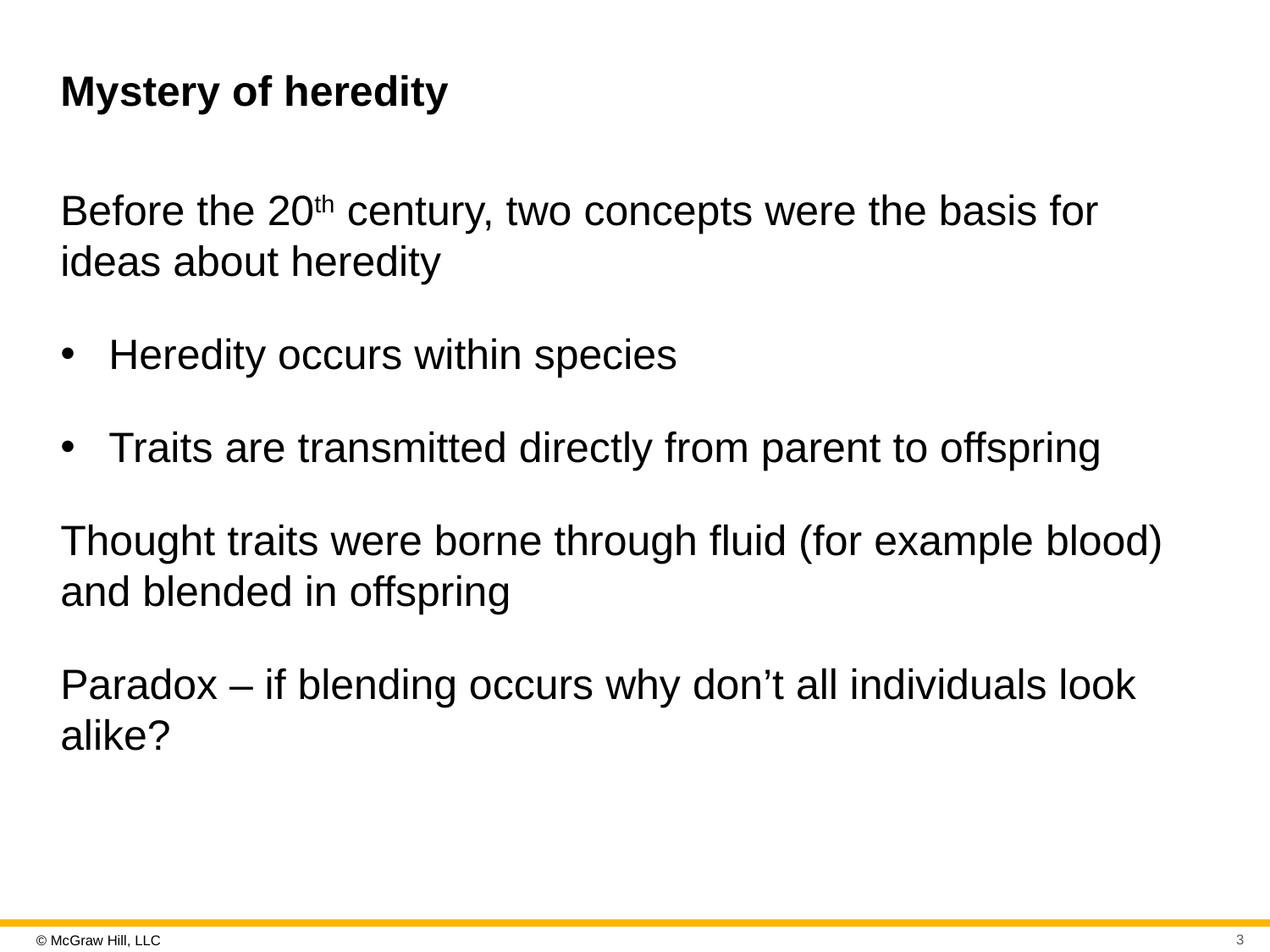

# Mystery of heredity
Before the 20th century, two concepts were the basis for ideas about heredity
Heredity occurs within species
Traits are transmitted directly from parent to offspring
Thought traits were borne through fluid (for example blood) and blended in offspring
Paradox – if blending occurs why don’t all individuals look alike?
3